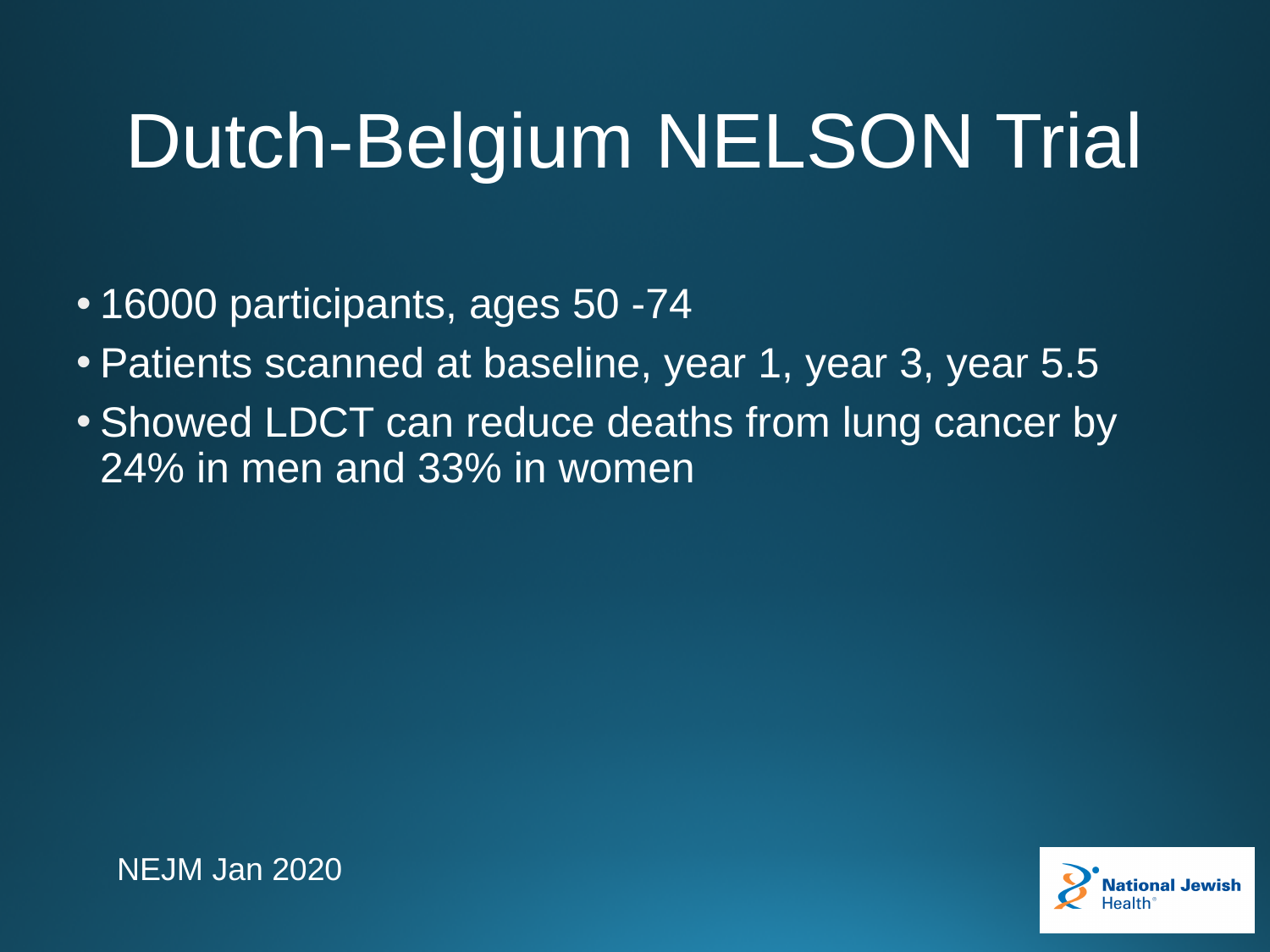

# Dutch-Belgium NELSON Trial
16000 participants, ages 50 -74
Patients scanned at baseline, year 1, year 3, year 5.5
Showed LDCT can reduce deaths from lung cancer by 24% in men and 33% in women
NEJM Jan 2020